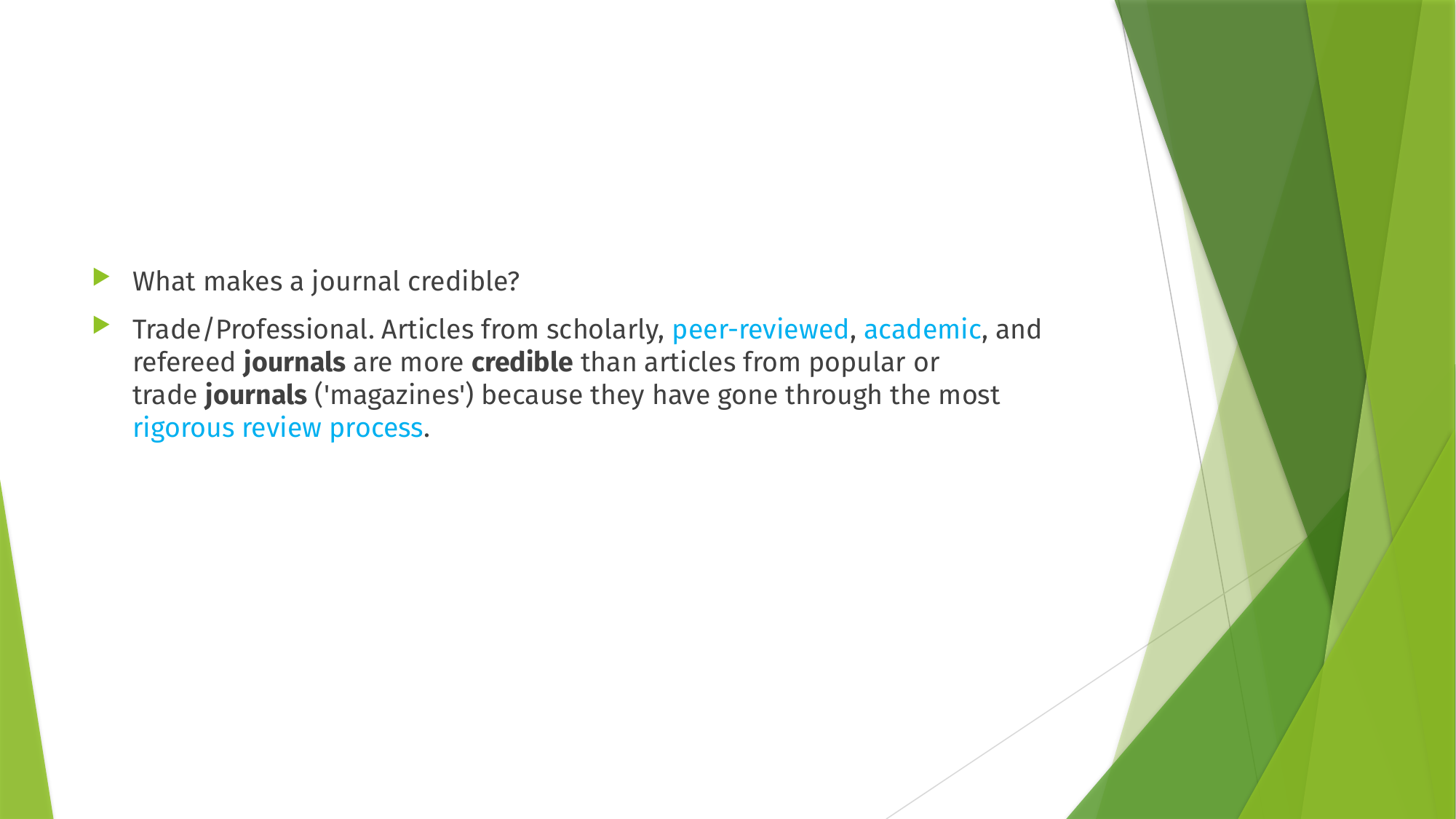

#
What makes a journal credible?
Trade/Professional. Articles from scholarly, peer-reviewed, academic, and refereed journals are more credible than articles from popular or trade journals ('magazines') because they have gone through the most rigorous review process.